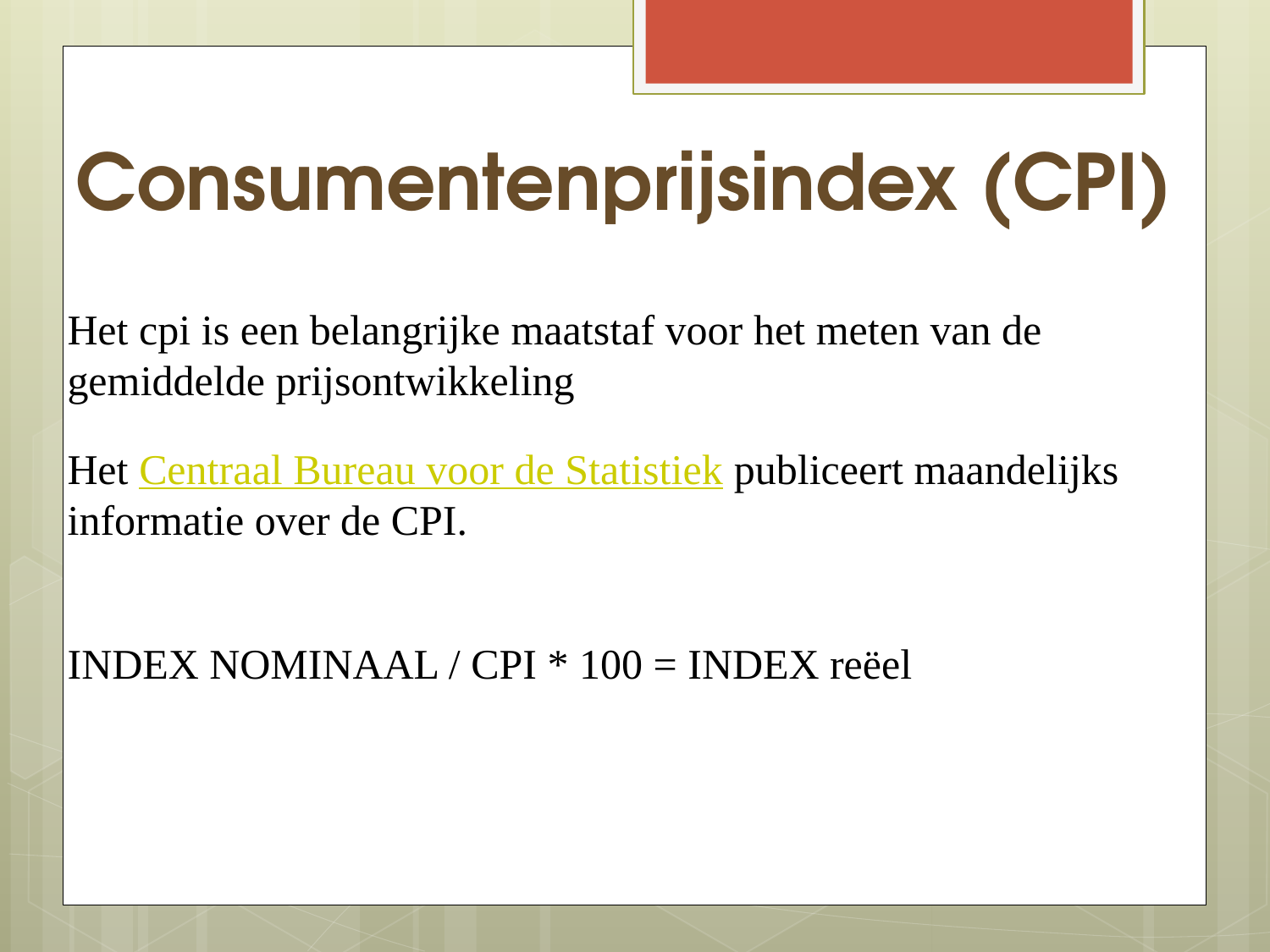

Consumentenprijsindex (CPI)
Het cpi is een belangrijke maatstaf voor het meten van de gemiddelde prijsontwikkeling
Het Centraal Bureau voor de Statistiek publiceert maandelijks informatie over de CPI.

INDEX NOMINAAL / CPI * 100 = INDEX reëel